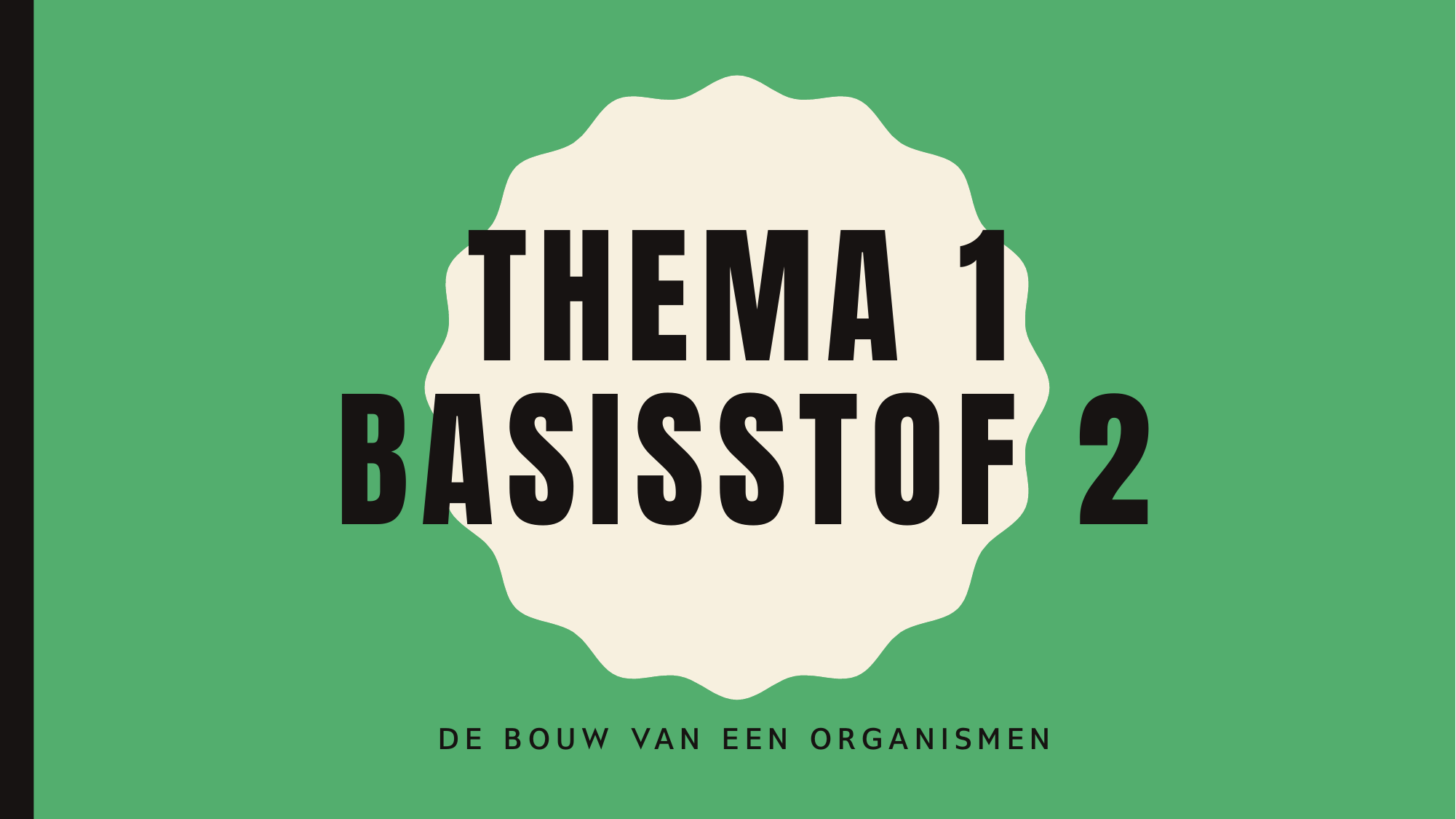

# Thema 1 basisstof 2
De bouw van een organismen